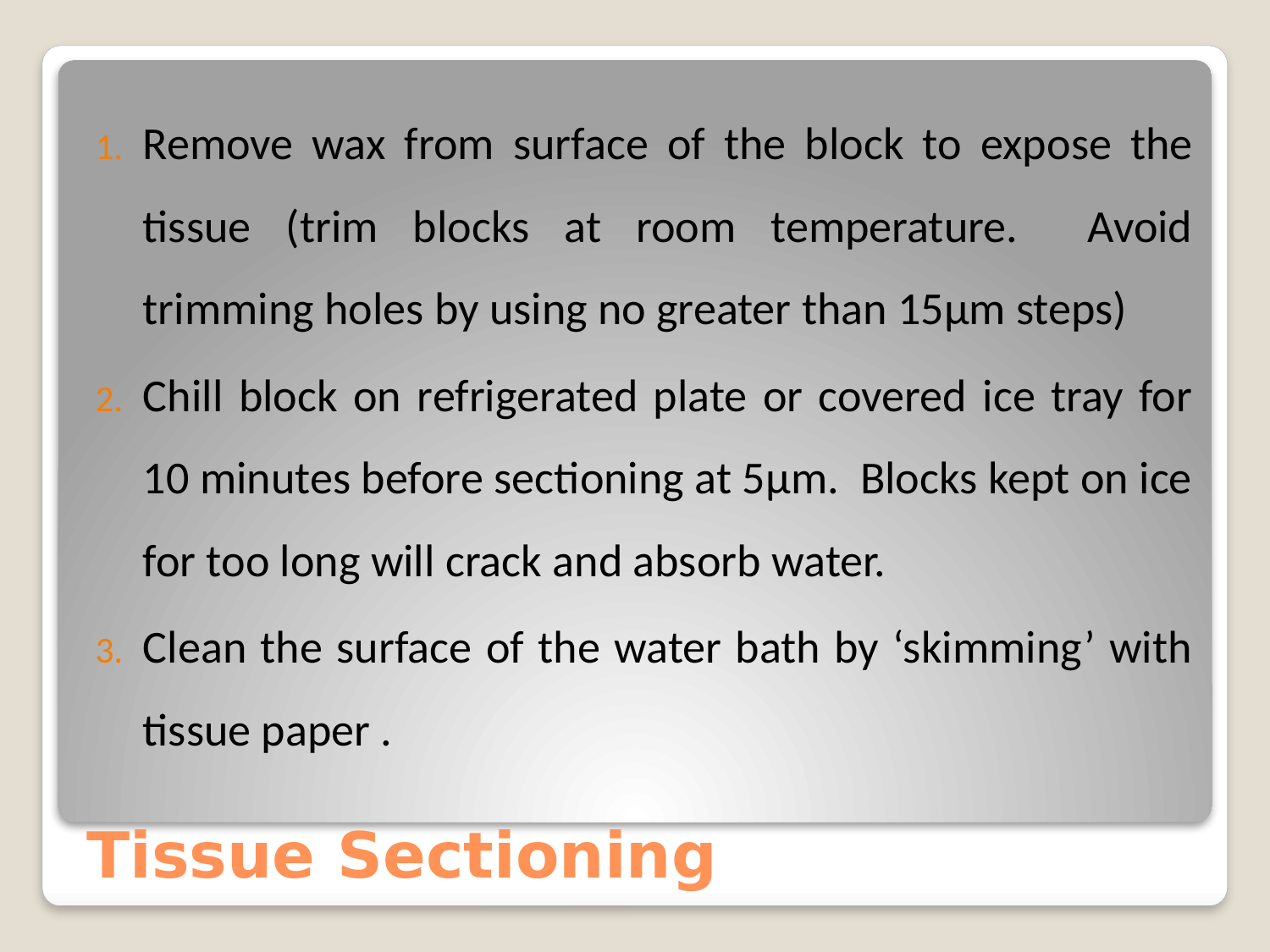

Remove wax from surface of the block to expose the tissue (trim blocks at room temperature.  Avoid trimming holes by using no greater than 15µm steps)
Chill block on refrigerated plate or covered ice tray for 10 minutes before sectioning at 5µm.  Blocks kept on ice for too long will crack and absorb water.
Clean the surface of the water bath by ‘skimming’ with tissue paper .
# Tissue Sectioning